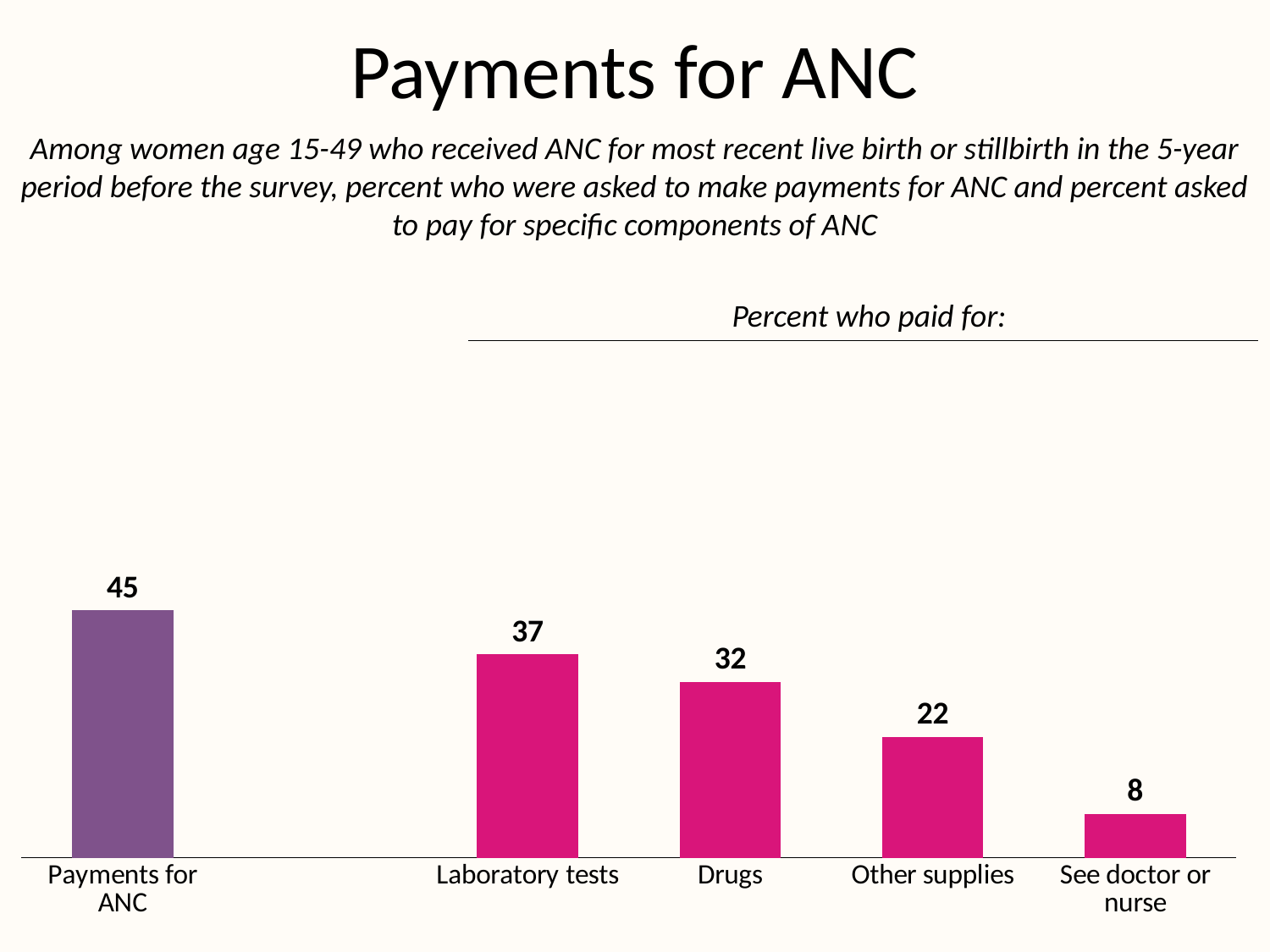

Payments for ANC
Among women age 15-49 who received ANC for most recent live birth or stillbirth in the 5-year period before the survey, percent who were asked to make payments for ANC and percent asked to pay for specific components of ANC

### Chart

| Category | Women |
|---|---|
| Payments for ANC | 45.0 |
|  | None |
| Laboratory tests | 37.0 |
| Drugs | 32.0 |
| Other supplies | 22.0 |
| See doctor or nurse | 8.0 |
Percent who paid for: